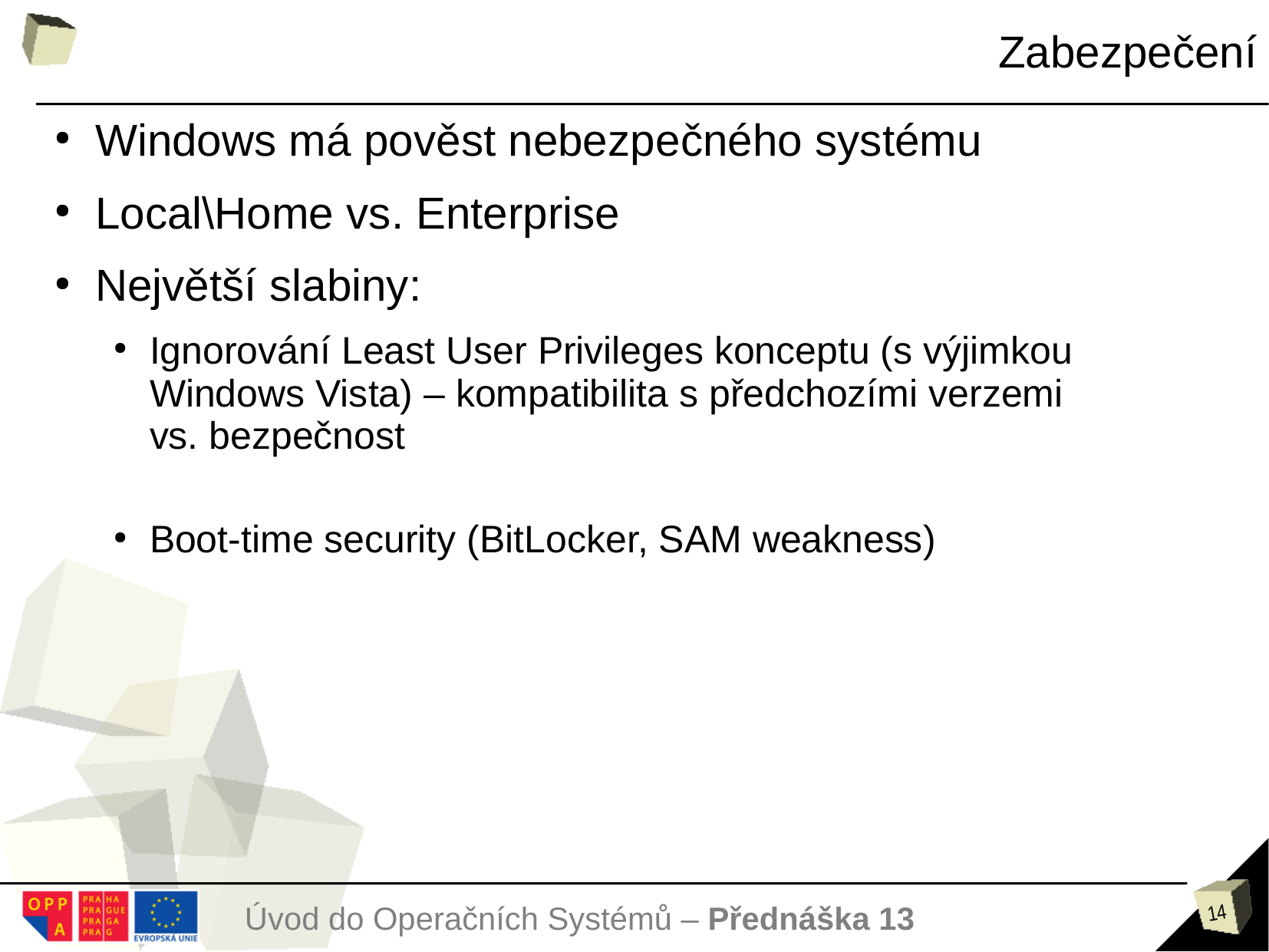

Zabezpečení
Windows má pověst nebezpečného systému
Local\Home vs. Enterprise
Největší slabiny:
Ignorování Least User Privileges konceptu (s výjimkou Windows Vista) – kompatibilita s předchozími verzemi vs. bezpečnost
Boot-time security (BitLocker, SAM weakness)